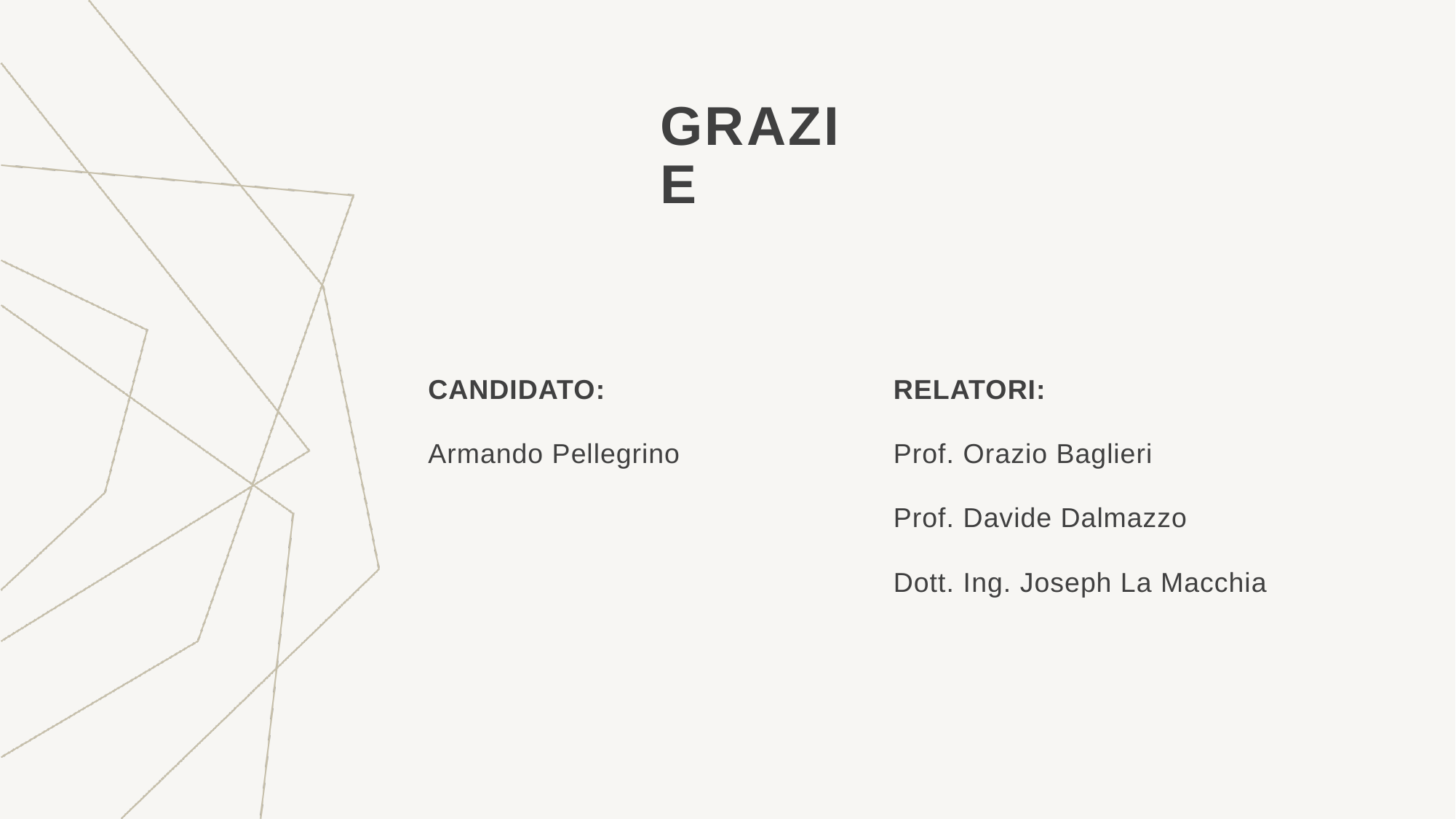

# GRAZIE
CANDIDATO:
Armando Pellegrino

RELATORI:
Prof. Orazio Baglieri
Prof. Davide Dalmazzo
Dott. Ing. Joseph La Macchia